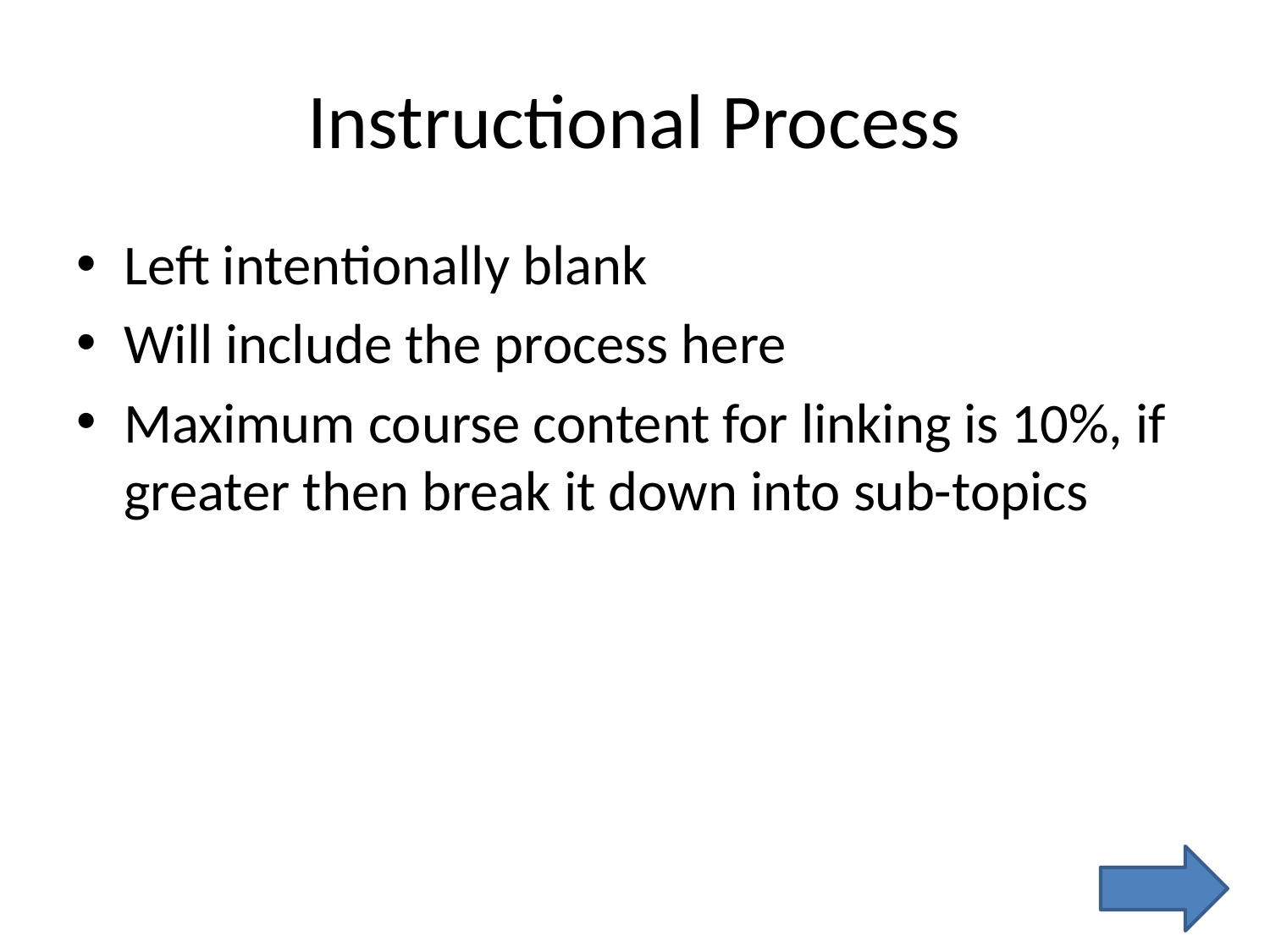

# Instructional Process
Left intentionally blank
Will include the process here
Maximum course content for linking is 10%, if greater then break it down into sub-topics